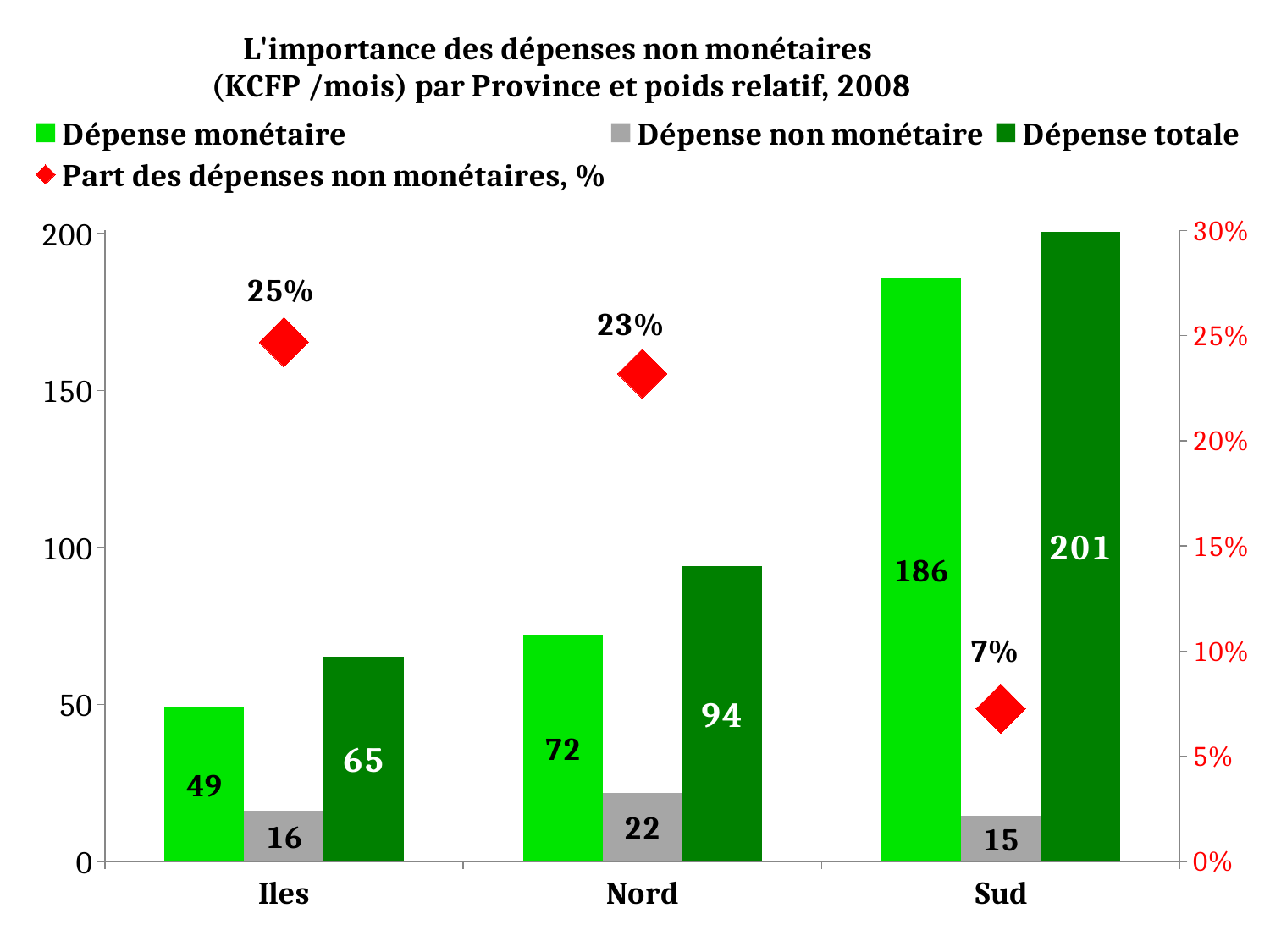

### Chart: L'importance des dépenses non monétaires
(KCFP /mois) par Province et poids relatif, 2008

| Category | Dépense monétaire  | Dépense non monétaire  | Dépense totale | Part des dépenses non monétaires, % |
|---|---|---|---|---|
| Iles | 49.1 | 16.1 | 65.2 | 0.246932515337423 |
| Nord | 72.2 | 21.8 | 94.0 | 0.231914893617021 |
| Sud | 186.0 | 14.56 | 200.56 | 0.0725967291583566 |